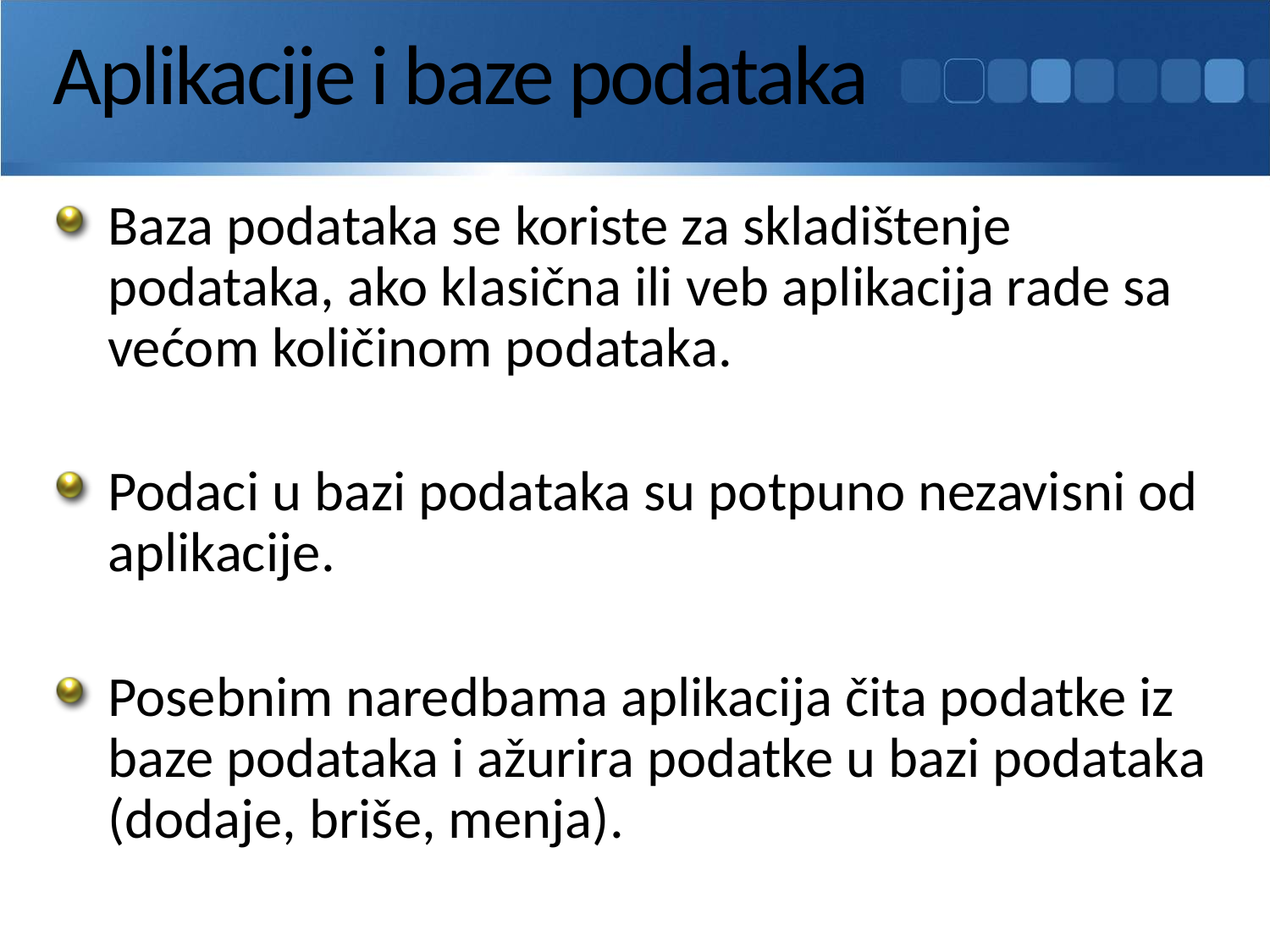

# Aplikacije i baze podataka
Baza podataka se koriste za skladištenje podataka, ako klasična ili veb aplikacija rade sa većom količinom podataka.

Podaci u bazi podataka su potpuno nezavisni od aplikacije.

Posebnim naredbama aplikacija čita podatke iz baze podataka i ažurira podatke u bazi podataka (dodaje, briše, menja).